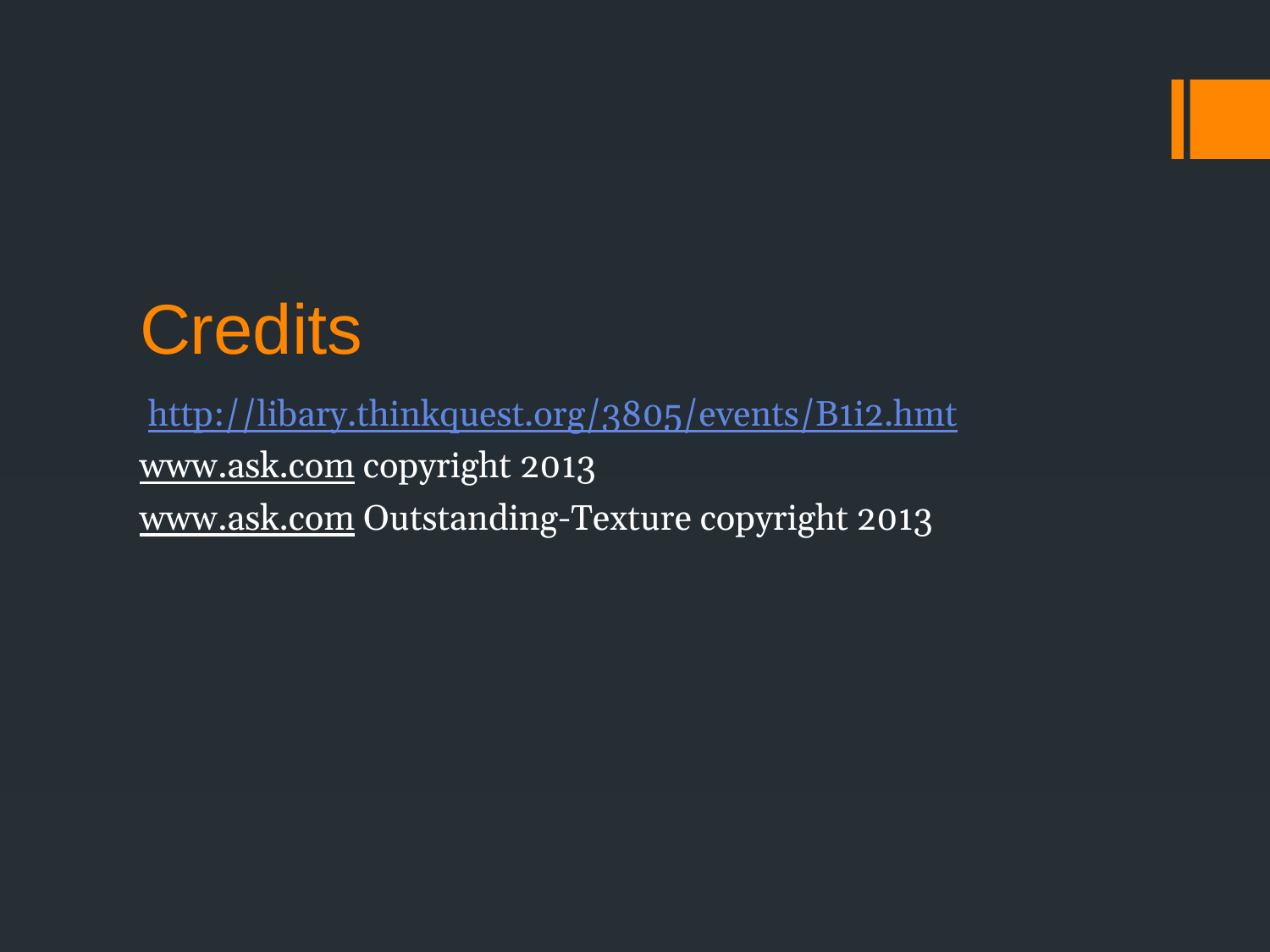

# Credits
 http://libary.thinkquest.org/3805/events/B1i2.hmt
www.ask.com copyright 2013
www.ask.com Outstanding-Texture copyright 2013